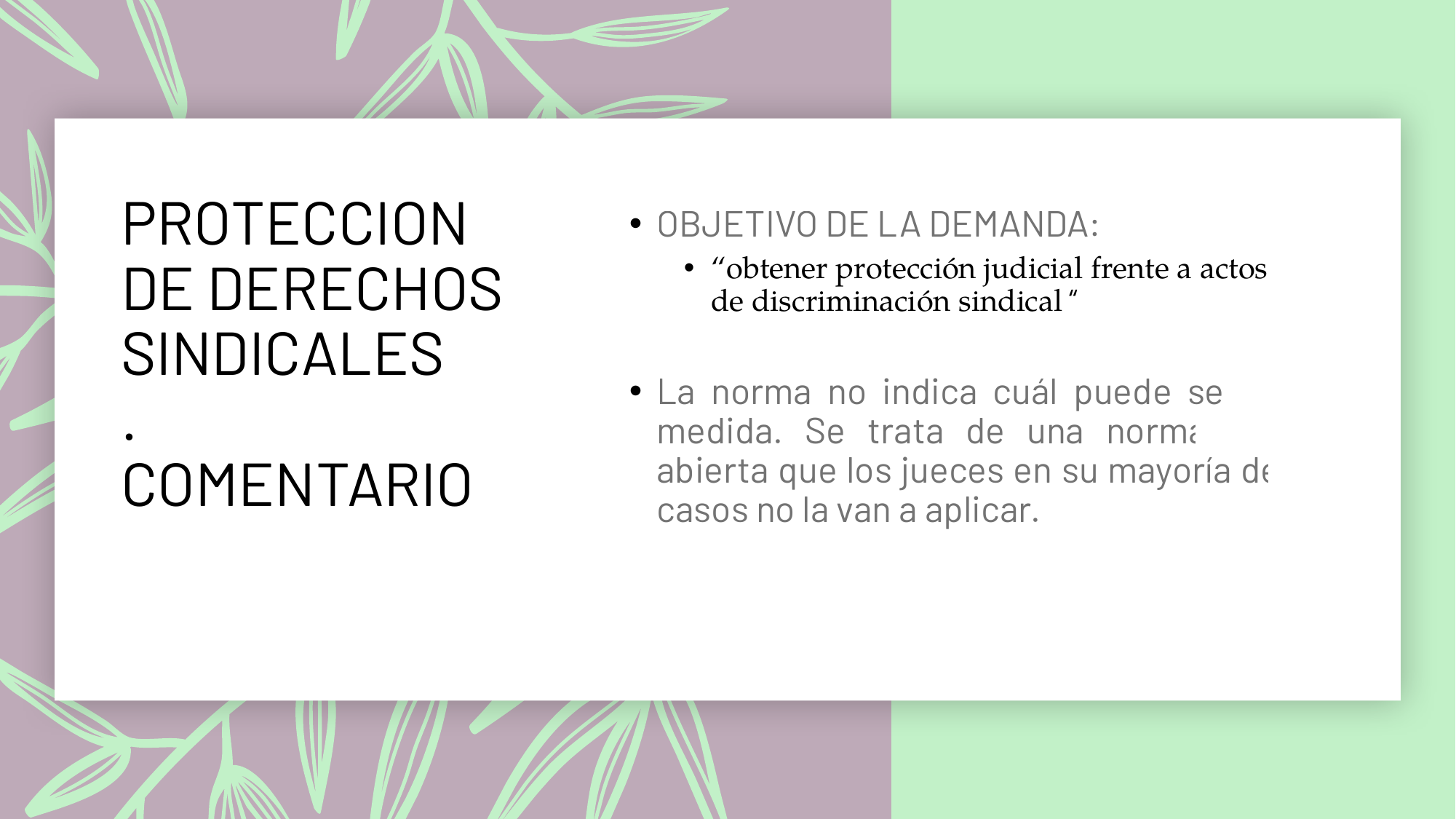

# PROTECCION DE DERECHOS SINDICALES . COMENTARIO
OBJETIVO DE LA DEMANDA:
“obtener protección judicial frente a actos de discriminación sindical “

La norma no indica cuál puede ser la medida. Se trata de una norma tan abierta que los jueces en su mayoría de casos no la van a aplicar.